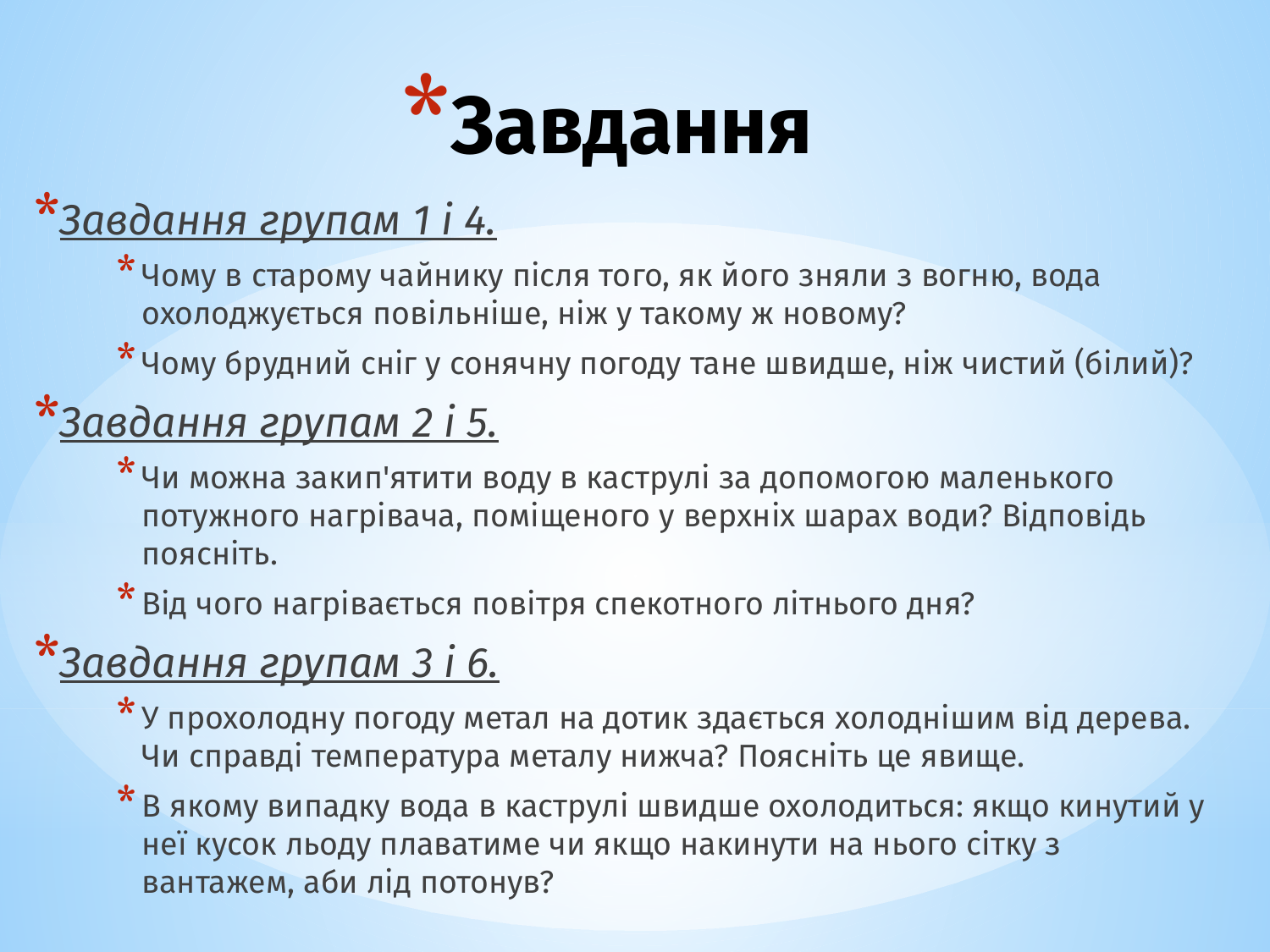

# Завдання
Завдання групам 1 і 4.
Чому в старому чайнику після того, як його зняли з вогню, вода охолоджується повільніше, ніж у такому ж новому?
Чому брудний сніг у сонячну погоду тане швидше, ніж чистий (білий)?
Завдання групам 2 і 5.
Чи можна закип'ятити воду в каструлі за допомогою маленького потужного нагрівача, поміщеного у верхніх шарах води? Відповідь поясніть.
Від чого нагрівається повітря спекотного літнього дня?
Завдання групам 3 і 6.
У прохолодну погоду метал на дотик здається холоднішим від дерева. Чи справді температура металу нижча? Поясніть це явище.
В якому випадку вода в каструлі швидше охолодиться: якщо кинутий у неї кусок льоду плаватиме чи якщо накинути на нього сітку з вантажем, аби лід потонув?